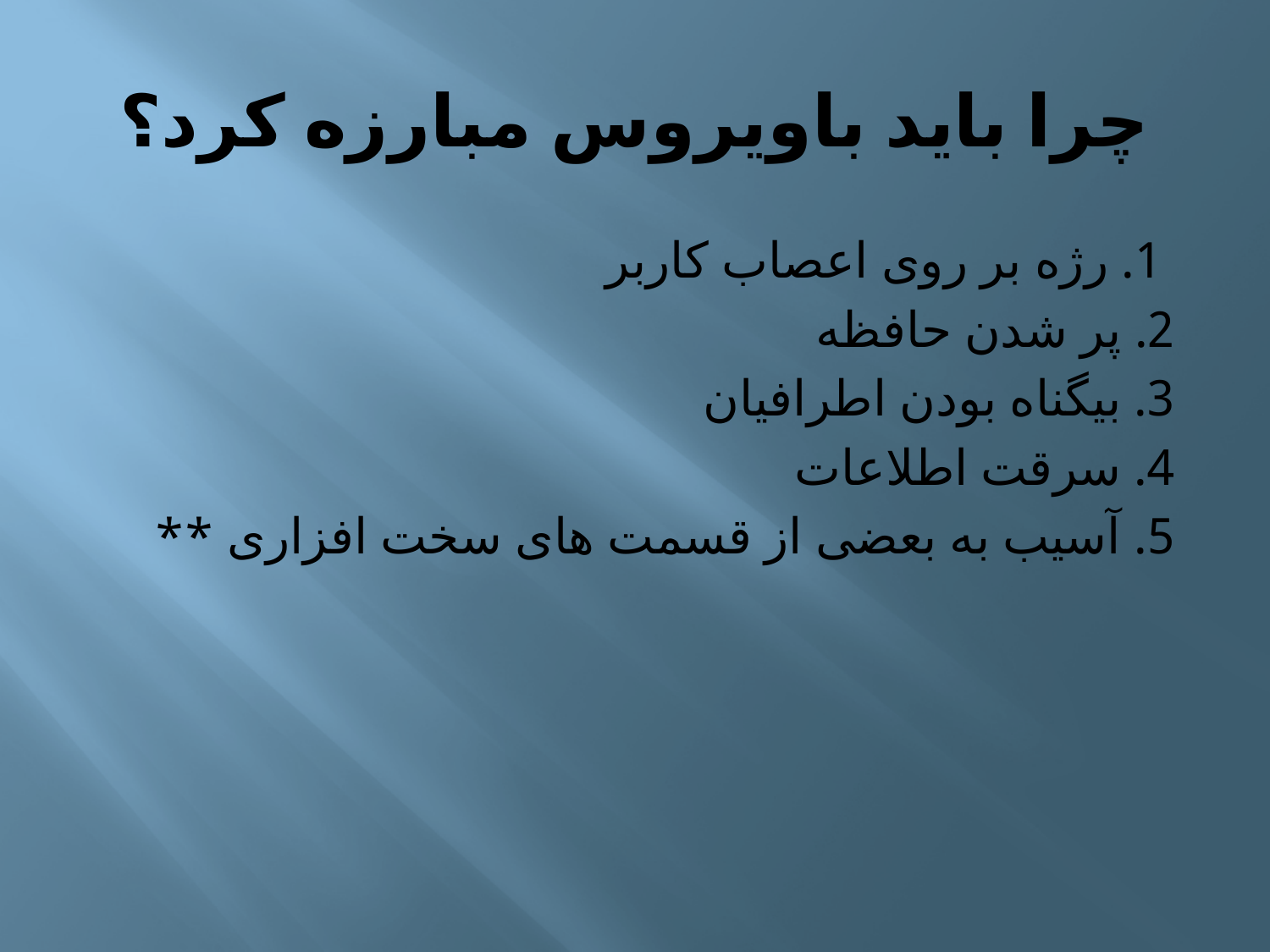

# چرا باید باویروس مبارزه کرد؟
 1. رژه بر روی اعصاب کاربر
2. پر شدن حافظه
3. بیگناه بودن اطرافیان
4. سرقت اطلاعات
5. آسیب به بعضی از قسمت های سخت افزاری **